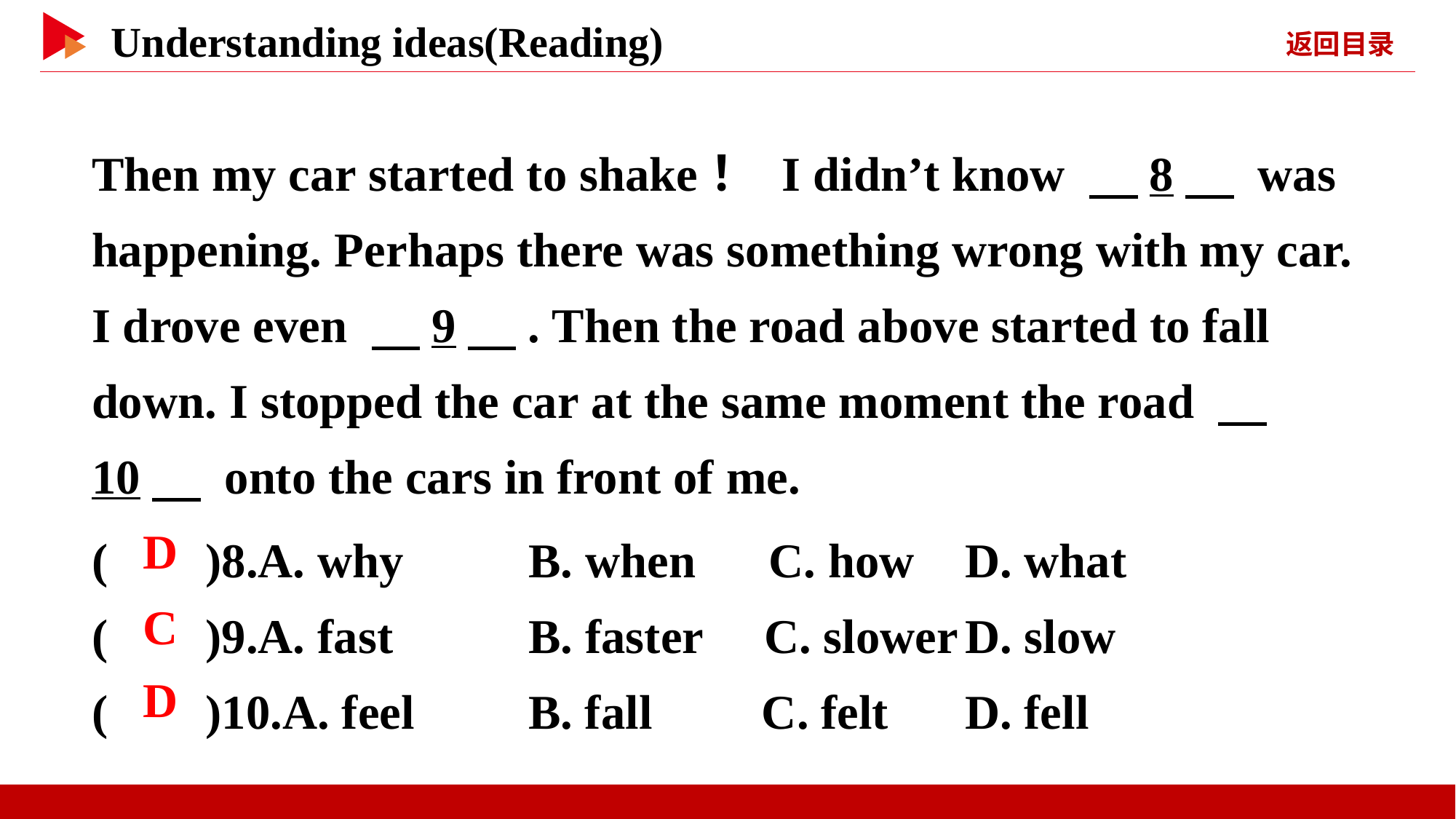

Then my car started to shake！ I didn’t know 　8　 was happening. Perhaps there was something wrong with my car. I drove even 　9　. Then the road above started to fall down. I stopped the car at the same moment the road 　10　 onto the cars in front of me.
(        )8.A. why	         B. when      C. how	D. what
(        )9.A. fast	         B. faster     C. slower	D. slow
(        )10.A. feel 	B. fall         C. felt	D. fell
   D
   C
   D